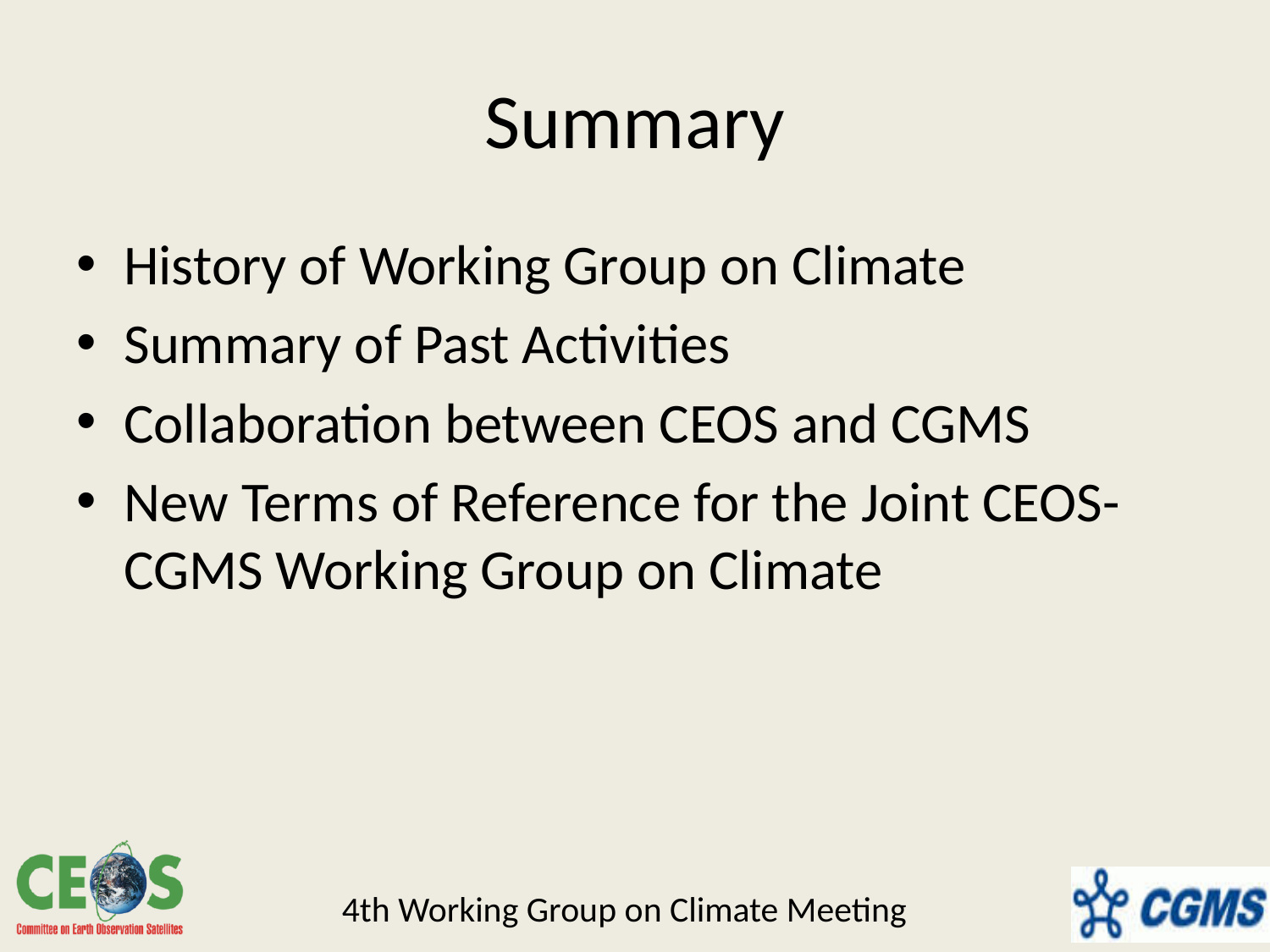

# Summary
History of Working Group on Climate
Summary of Past Activities
Collaboration between CEOS and CGMS
New Terms of Reference for the Joint CEOS-CGMS Working Group on Climate
4th Working Group on Climate Meeting